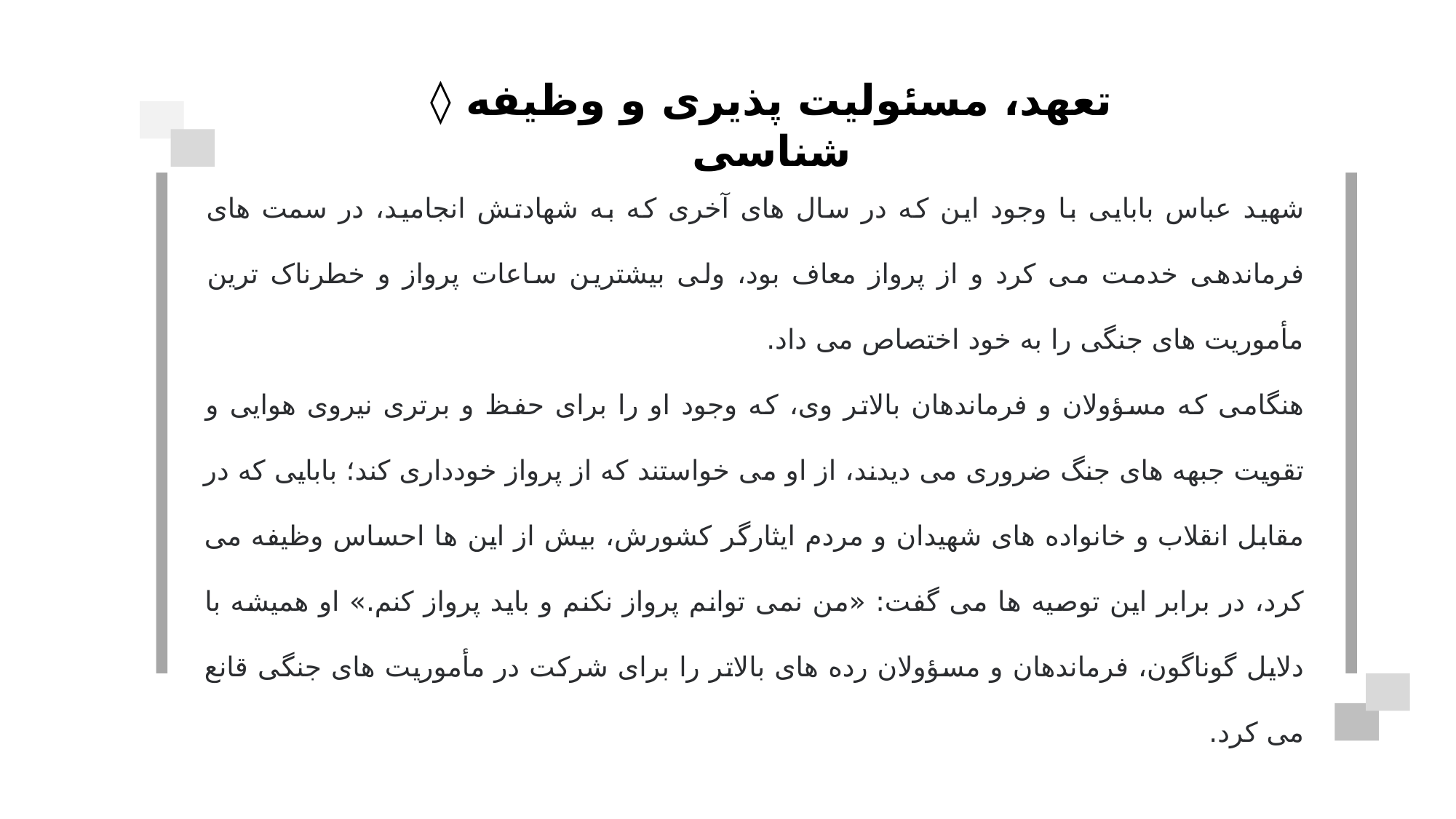

◊ تعهد، مسئولیت پذیری و وظیفه شناسی

شهید عباس بابایی با وجود این که در سال های آخری که به شهادتش انجامید، در سمت های فرماندهی خدمت می کرد و از پرواز معاف بود، ولی بیشترین ساعات پرواز و خطرناک ترین مأموریت های جنگی را به خود اختصاص می داد.
هنگامی که مسؤولان و فرماندهان بالاتر وی، که وجود او را برای حفظ و برتری نیروی هوایی و تقویت جبهه های جنگ ضروری می دیدند، از او می خواستند که از پرواز خودداری کند؛ بابایی که در مقابل انقلاب و خانواده های شهیدان و مردم ایثارگر کشورش، بیش از این ها احساس وظیفه می کرد، در برابر این توصیه ها می گفت: «من نمی توانم پرواز نکنم و باید پرواز کنم.» او همیشه با دلایل گوناگون، فرماندهان و مسؤولان رده های بالاتر را برای شرکت در مأموریت های جنگی قانع می کرد.